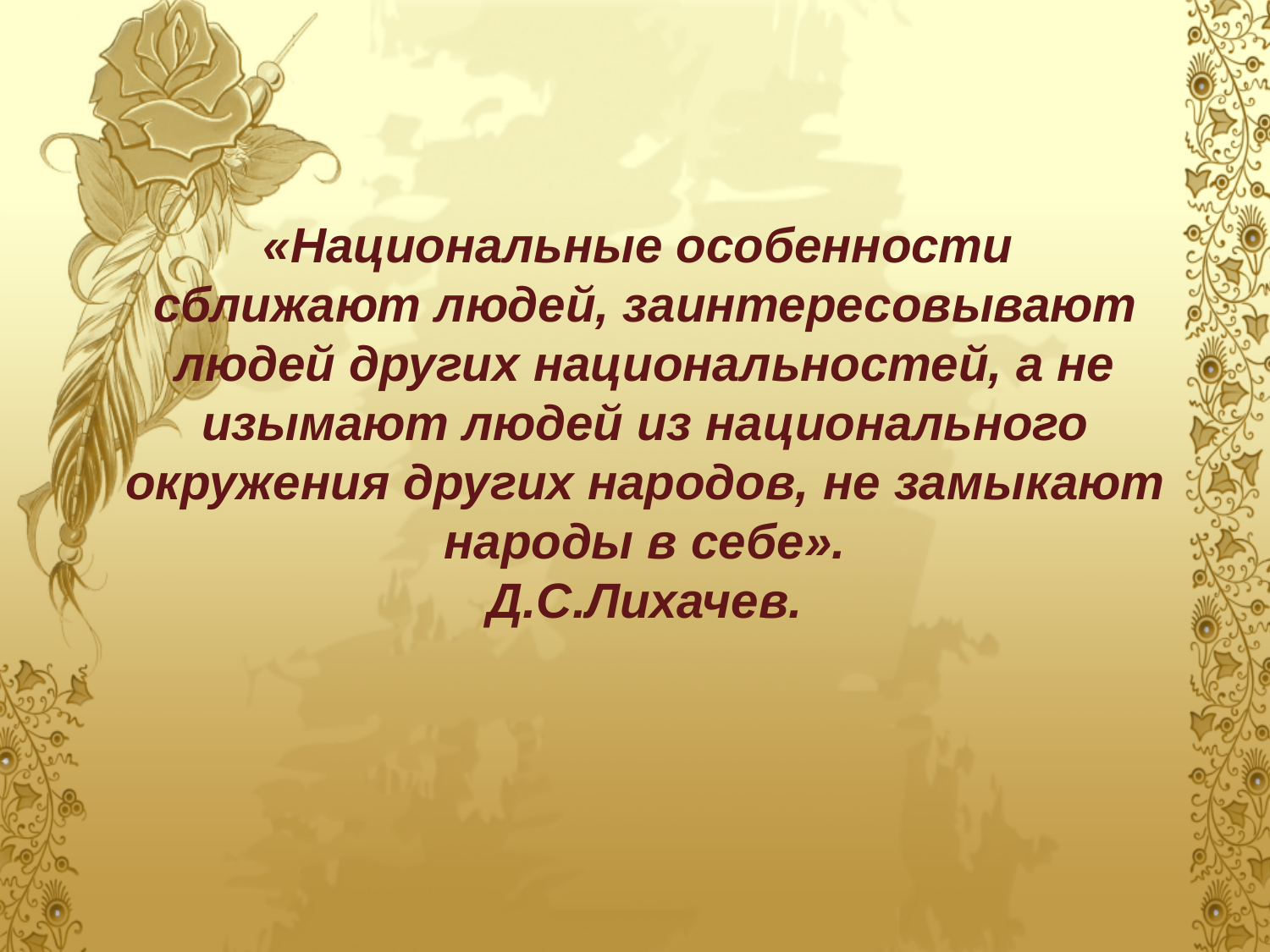

# «Национальные особенности сближают людей, заинтересовывают людей других национальностей, а не изымают людей из национального окружения других народов, не замыкают народы в себе». Д.С.Лихачев.